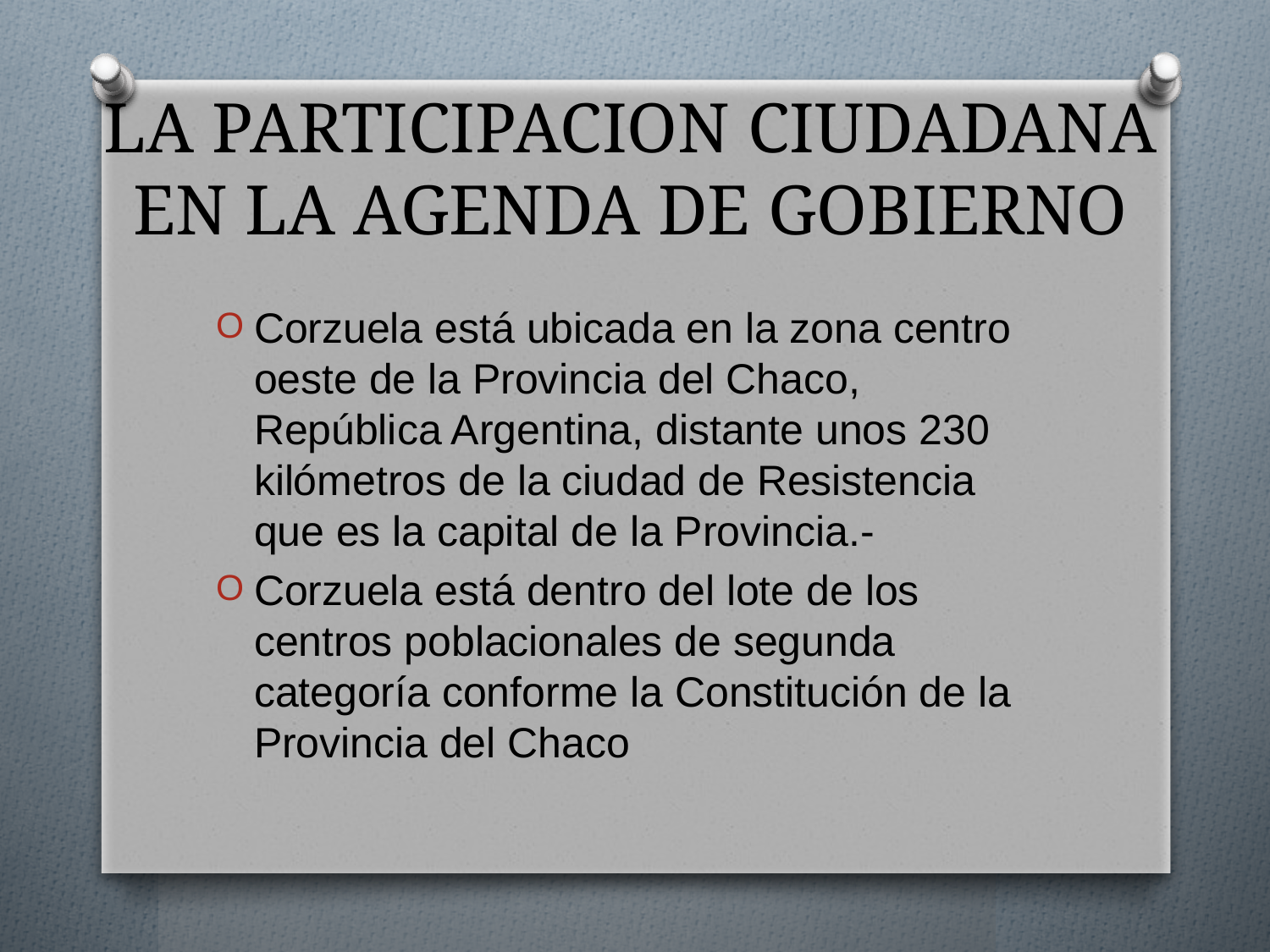

# LA PARTICIPACION CIUDADANA EN LA AGENDA DE GOBIERNO
Corzuela está ubicada en la zona centro oeste de la Provincia del Chaco, República Argentina, distante unos 230 kilómetros de la ciudad de Resistencia que es la capital de la Provincia.-
Corzuela está dentro del lote de los centros poblacionales de segunda categoría conforme la Constitución de la Provincia del Chaco